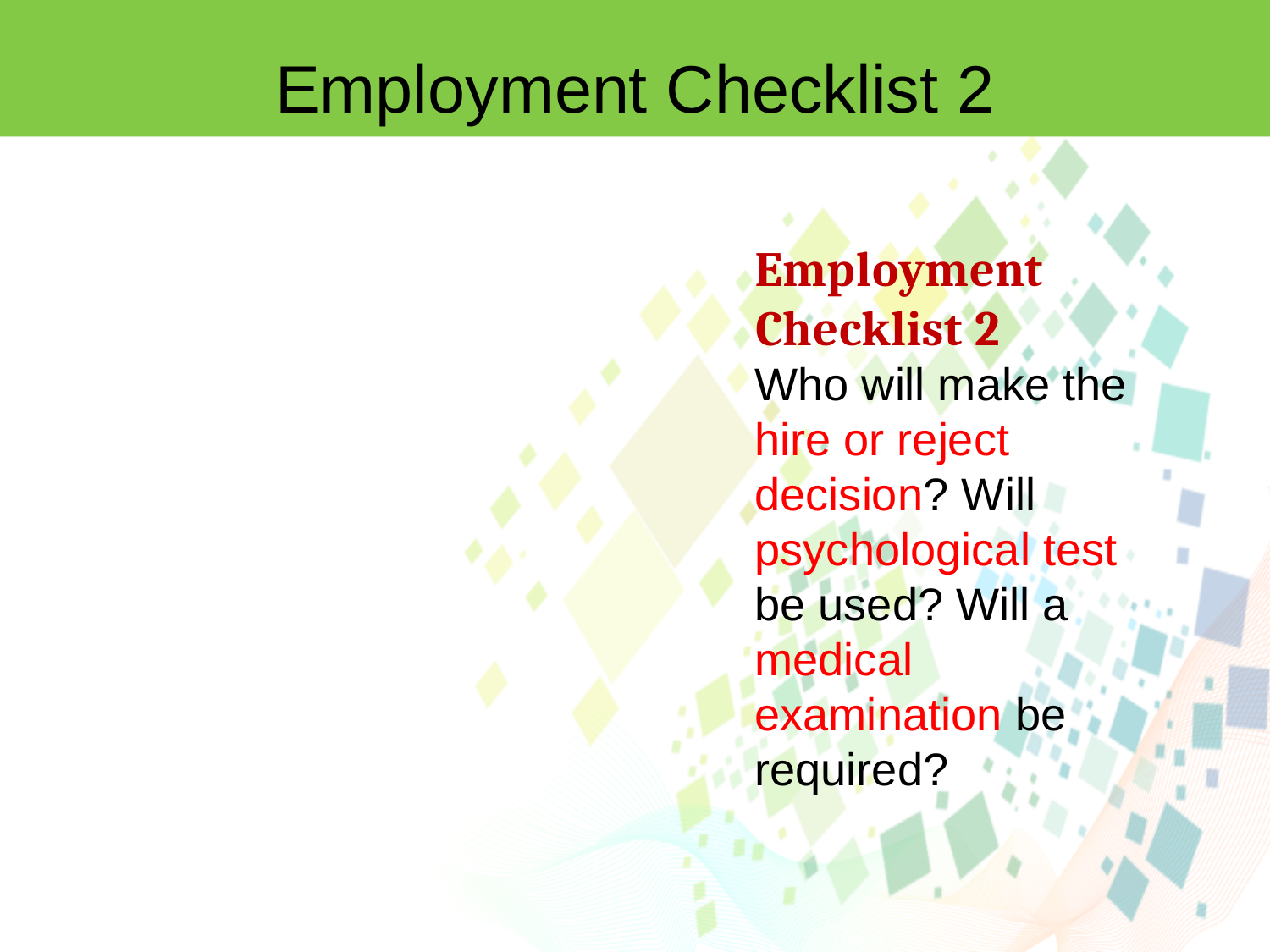

Employment Checklist 2
Employment Checklist 2
Who will make the hire or reject decision? Will psychological test be used? Will a medical examination be required?